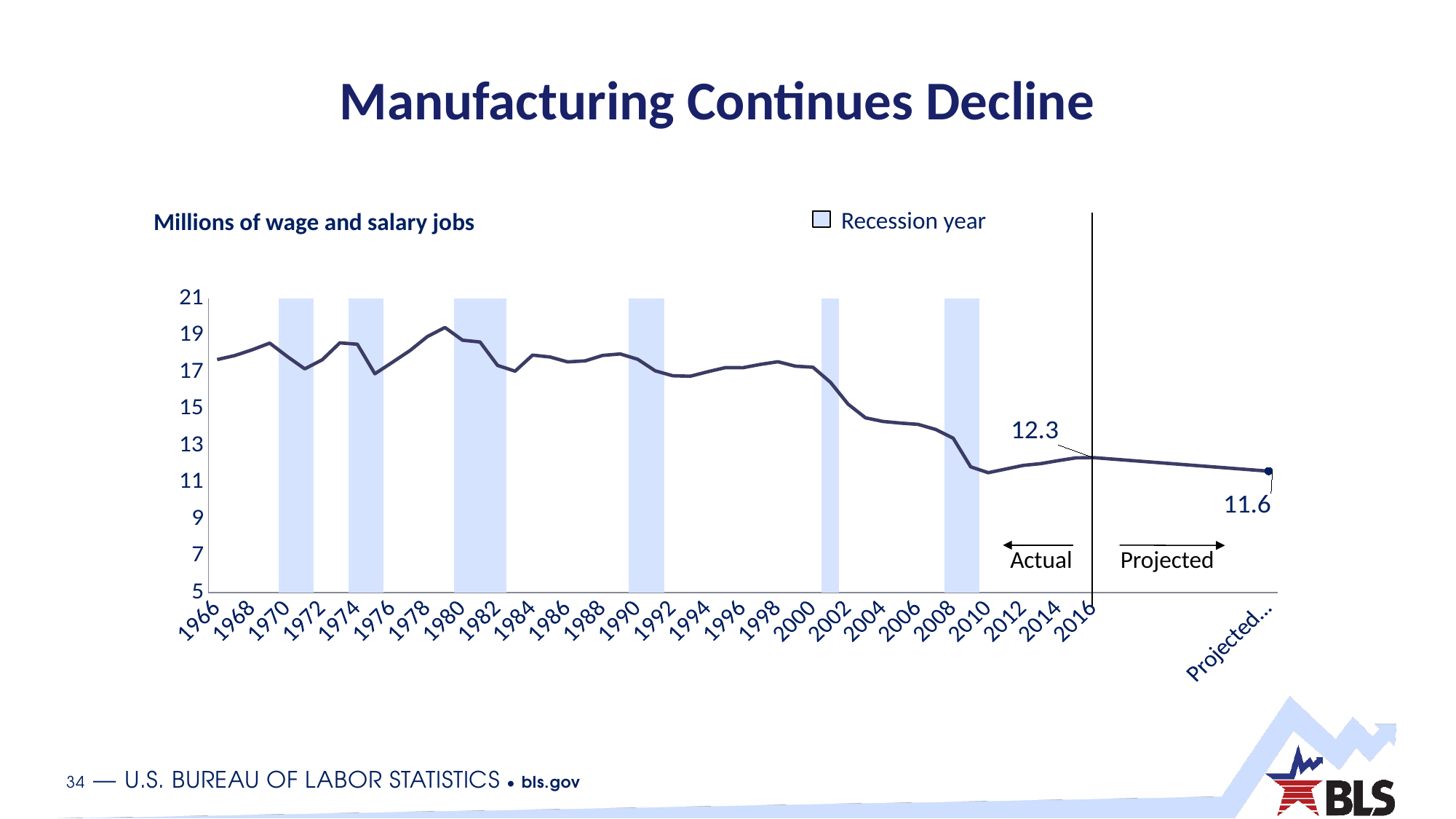

# Manufacturing Continues Decline
Millions of wage and salary jobs
Recession year

Actual
Projected

### Chart

| Category | Recession | Construction Wage and Salary Employment (Millions) |
|---|---|---|
| 1966 | None | 17.68 |
| 1967 | None | 17.897 |
| 1968 | None | 18.211 |
| 1969 | None | 18.573 |
| 1970 | 1.0 | 17.848 |
| 1971 | 1.0 | 17.174 |
| 1972 | None | 17.669 |
| 1973 | None | 18.589 |
| 1974 | 1.0 | 18.514 |
| 1975 | 1.0 | 16.909 |
| 1976 | None | 17.531 |
| 1977 | None | 18.167 |
| 1978 | None | 18.932 |
| 1979 | None | 19.426 |
| 1980 | 1.0 | 18.733 |
| 1981 | 1.0 | 18.634 |
| 1982 | 1.0 | 17.363 |
| 1983 | None | 17.048 |
| 1984 | None | 17.92 |
| 1985 | None | 17.819 |
| 1986 | None | 17.552 |
| 1987 | None | 17.609 |
| 1988 | None | 17.906 |
| 1989 | None | 17.985 |
| 1990 | 1.0 | 17.695 |
| 1991 | 1.0 | 17.068 |
| 1992 | None | 16.799 |
| 1993 | None | 16.774 |
| 1994 | None | 17.02 |
| 1995 | None | 17.241 |
| 1996 | None | 17.237 |
| 1997 | None | 17.419 |
| 1998 | None | 17.56 |
| 1999 | None | 17.322 |
| 2000 | None | 17.263 |
| 2001 | 1.0 | 16.441 |
| 2002 | None | 15.259 |
| 2003 | None | 14.51 |
| 2004 | None | 14.315 |
| 2005 | None | 14.227 |
| 2006 | None | 14.155 |
| 2007 | None | 13.879 |
| 2008 | 1.0 | 13.406 |
| 2009 | 1.0 | 11.847 |
| 2010 | None | 11.528 |
| 2011 | None | 11.726 |
| 2012 | None | 11.927 |
| 2013 | None | 12.02 |
| 2014 | None | 12.185 |
| 2015 | None | 12.336 |
| 2016 | None | 12.348 |
|  | None | None |
|  | None | None |
|  | None | None |
|  | None | None |
|  | None | None |
|  | None | None |
|  | None | None |
|  | None | None |
|  | None | None |
| Projected
2026 | None | 11.61167 |